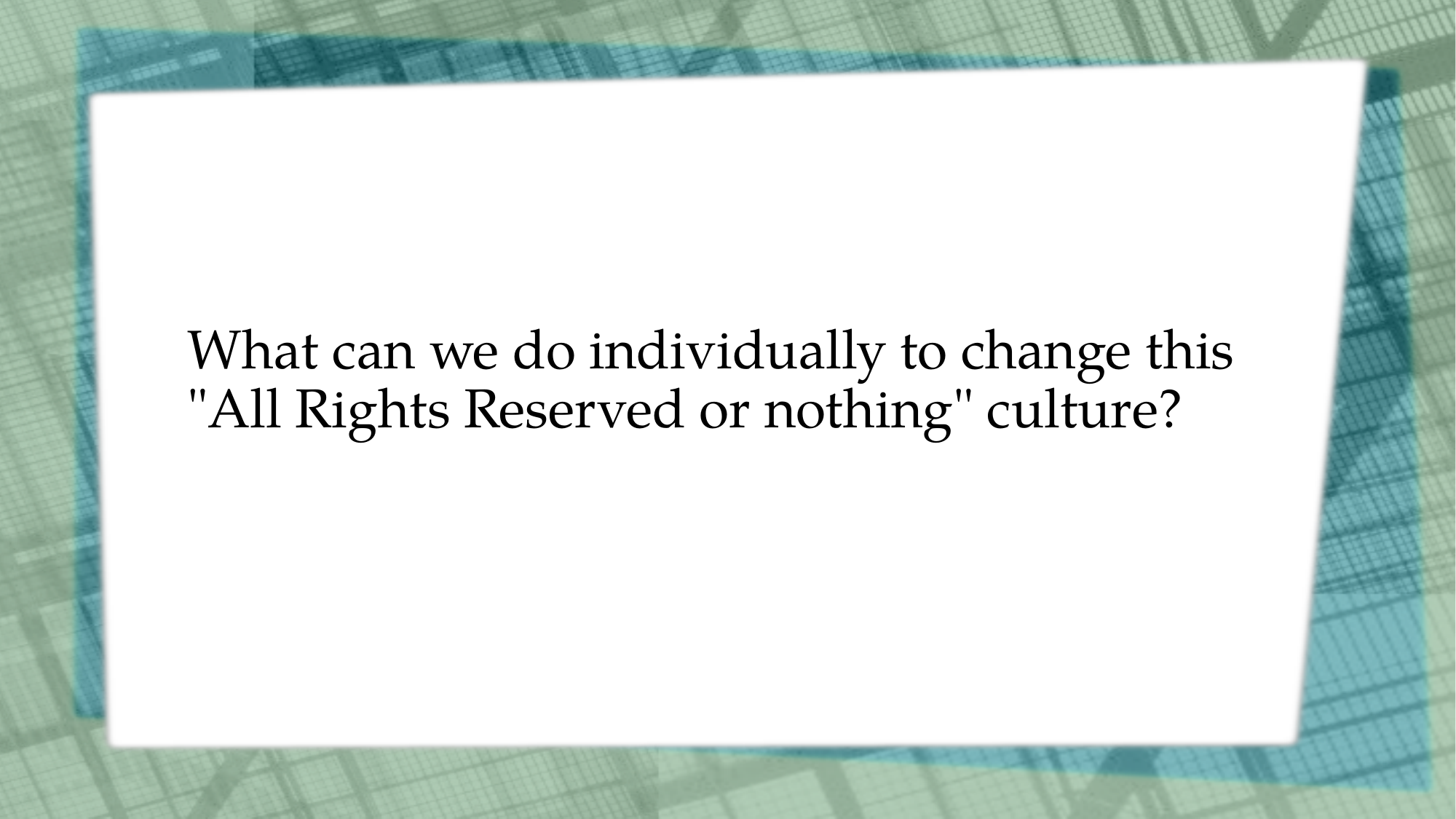

# What can we do individually to change this "All Rights Reserved or nothing" culture?